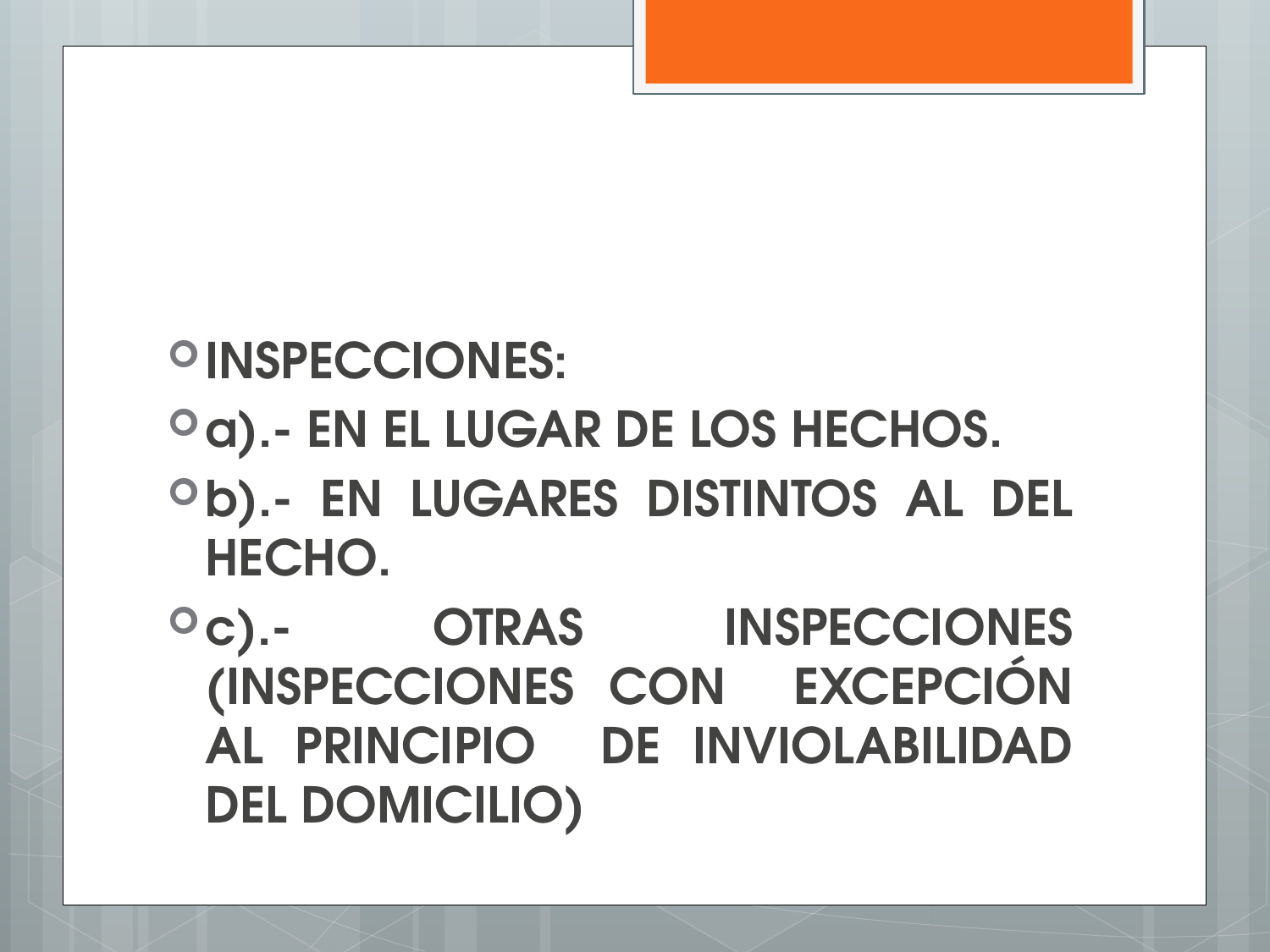

#
INSPECCIONES:
a).- EN EL LUGAR DE LOS HECHOS.
b).- EN LUGARES DISTINTOS AL DEL HECHO.
c).- OTRAS INSPECCIONES (INSPECCIONES CON  EXCEPCIÓN AL PRINCIPIO  DE INVIOLABILIDAD DEL DOMICILIO)